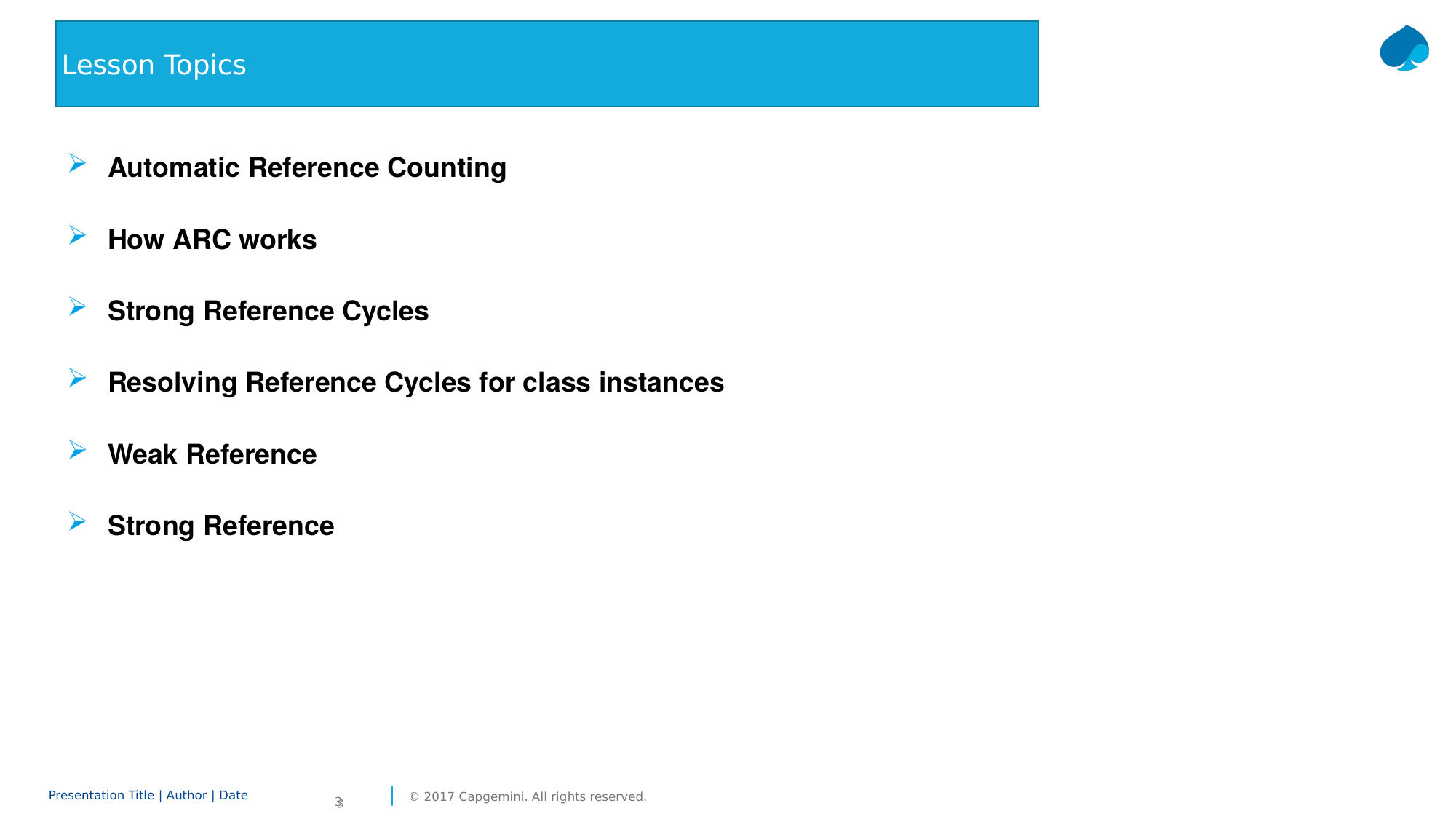

# Lesson Topics
Automatic Reference Counting
How ARC works
Strong Reference Cycles
Resolving Reference Cycles for class instances
Weak Reference
Strong Reference
3